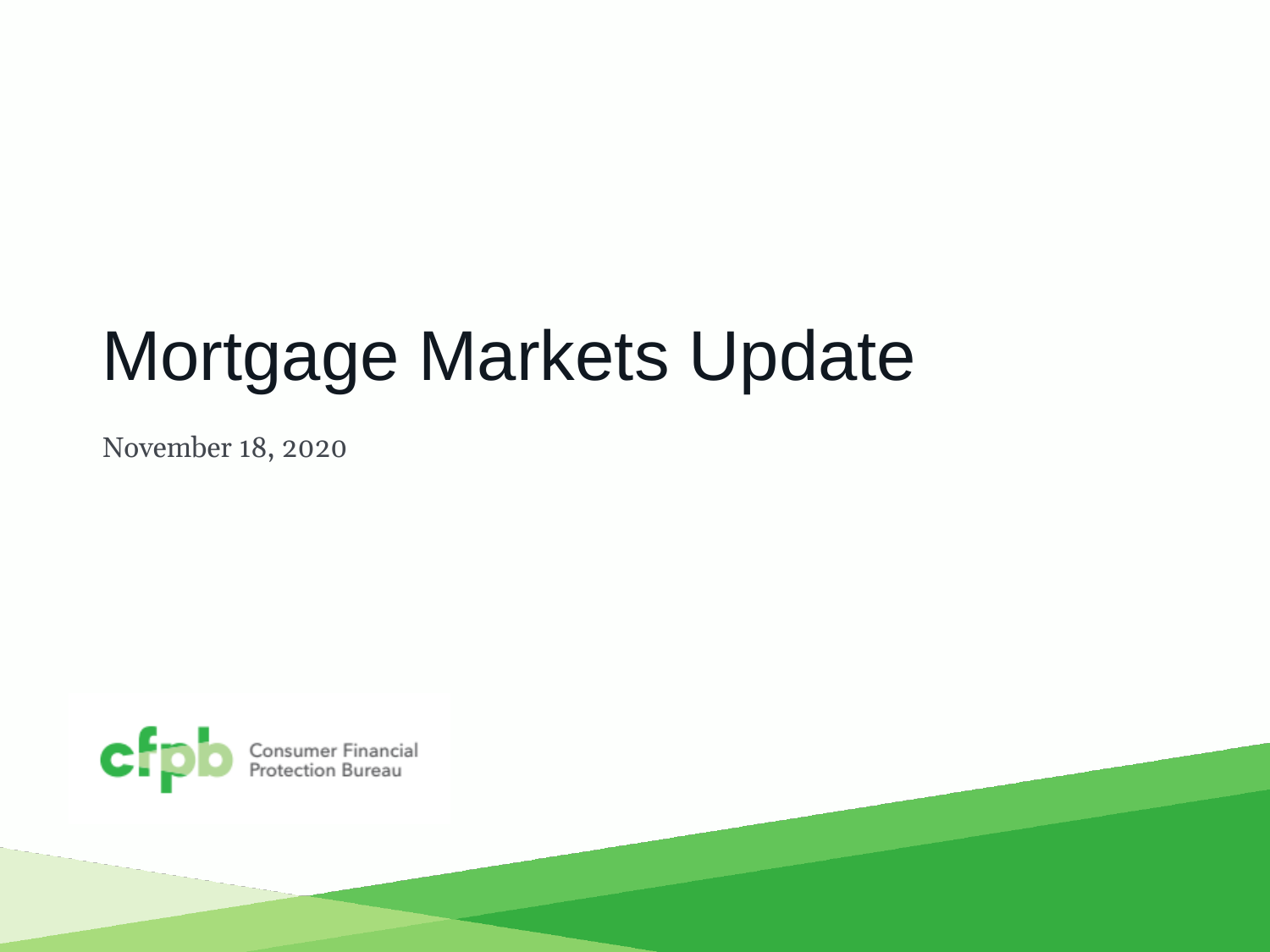

# Mortgage Markets Update
November 18, 2020